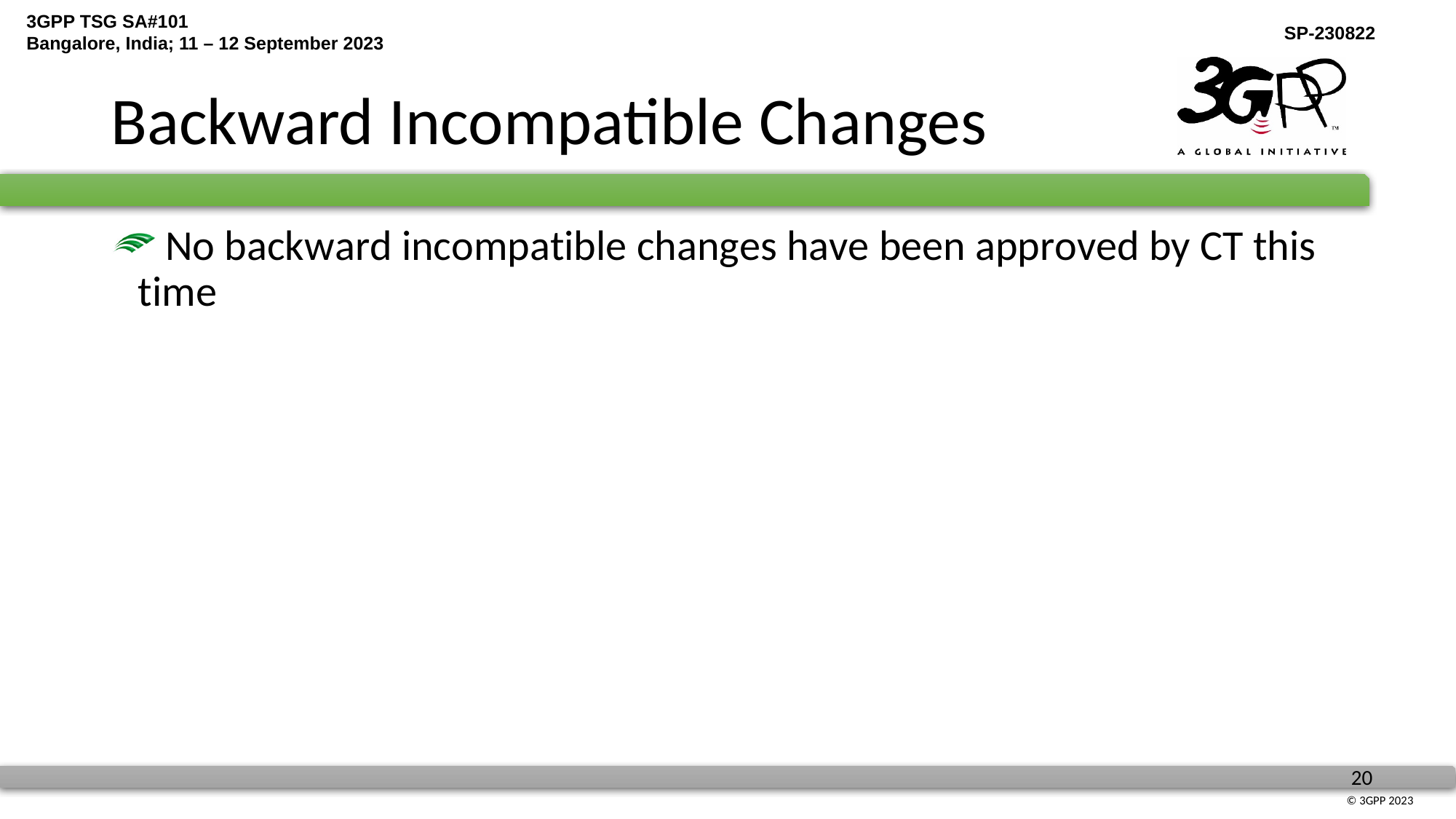

# Backward Incompatible Changes
 No backward incompatible changes have been approved by CT this time